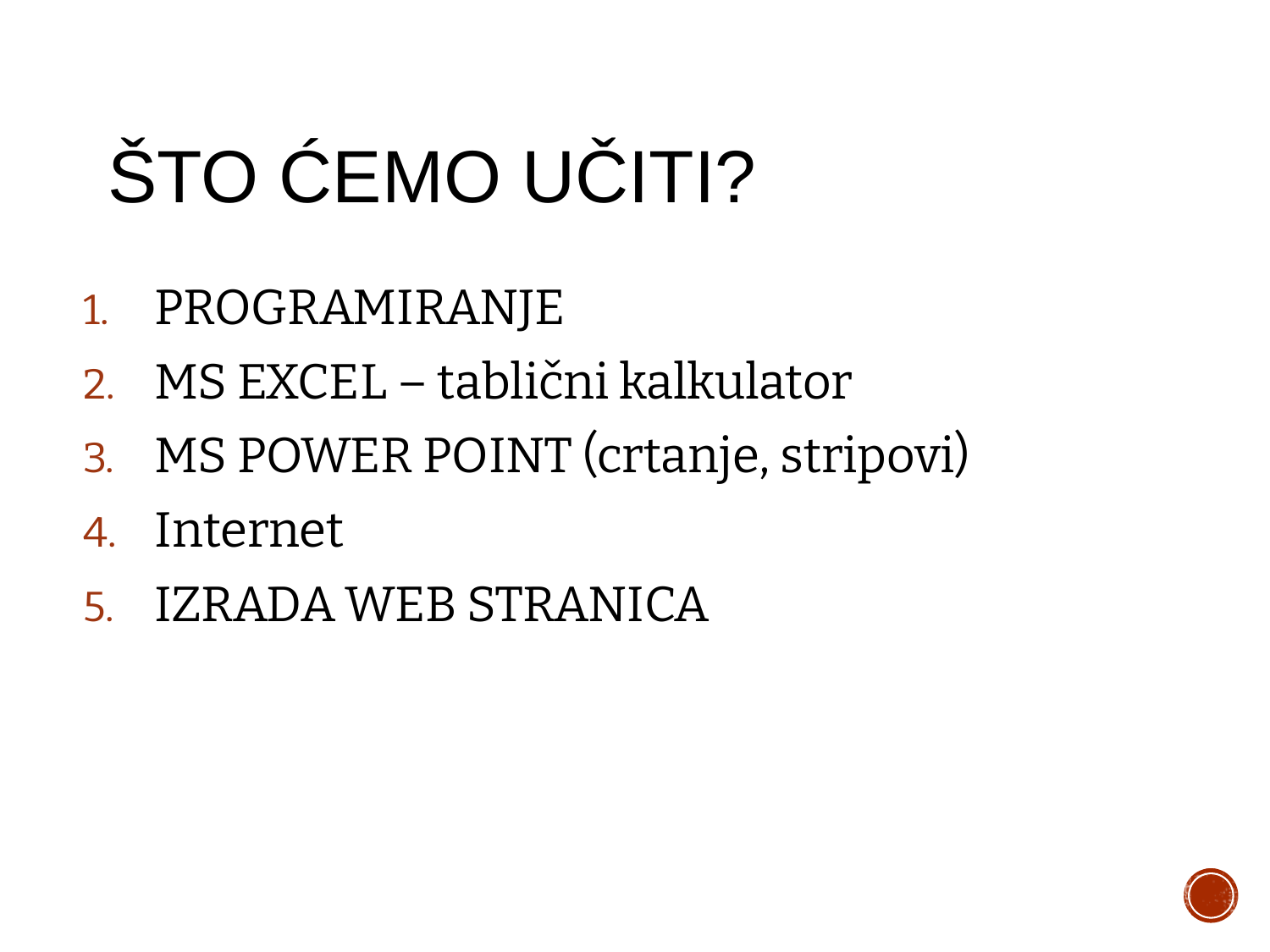

# Što ćemo učiti?
PROGRAMIRANJE
MS EXCEL – tablični kalkulator
MS POWER POINT (crtanje, stripovi)
Internet
IZRADA WEB STRANICA